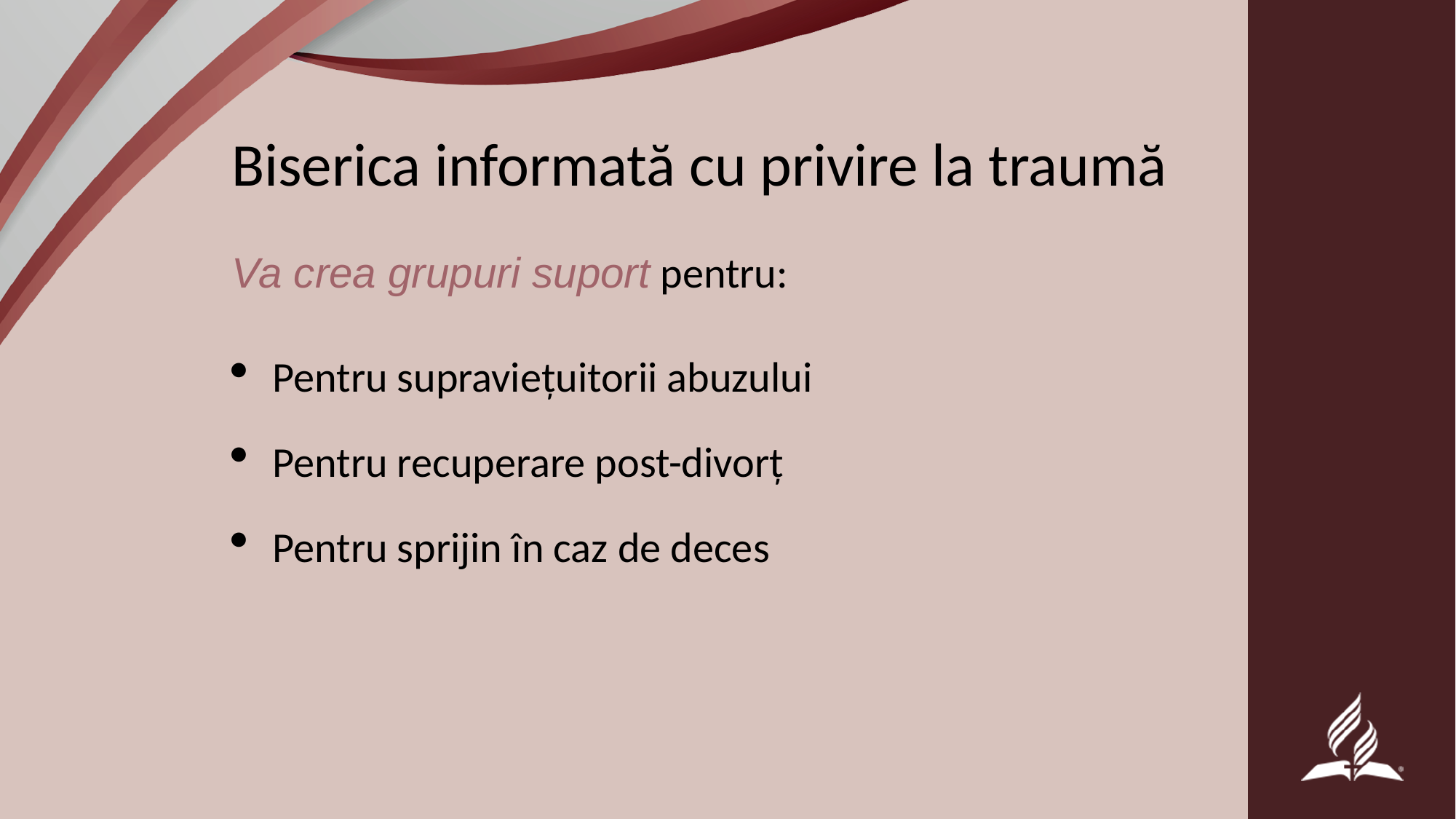

# Biserica informată cu privire la traumă
Va crea grupuri suport pentru:

Pentru supraviețuitorii abuzului

Pentru recuperare post-divorț

Pentru sprijin în caz de deces